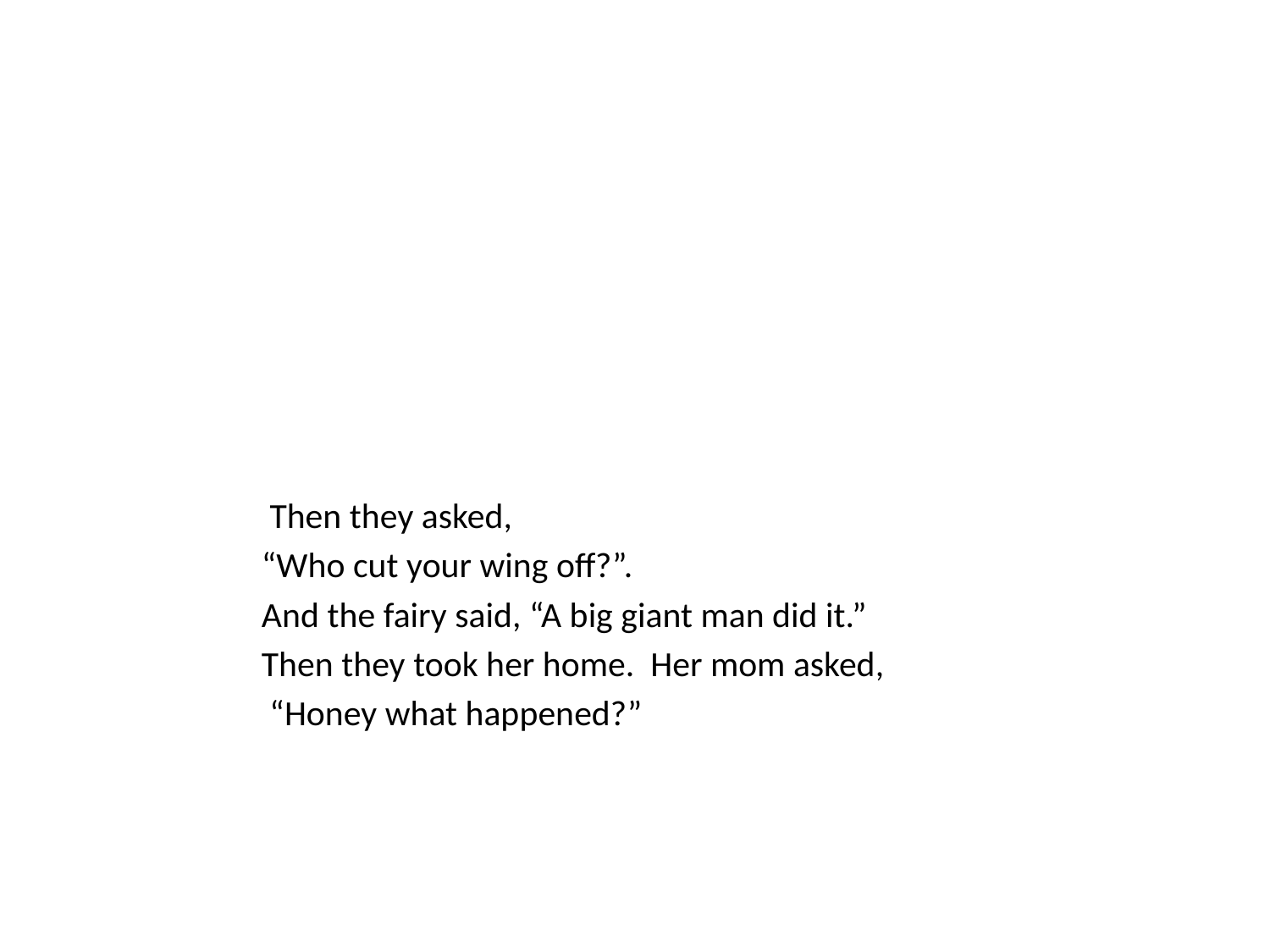

Then they asked,
“Who cut your wing off?”.
And the fairy said, “A big giant man did it.”
Then they took her home.  Her mom asked,
 “Honey what happened?”
#